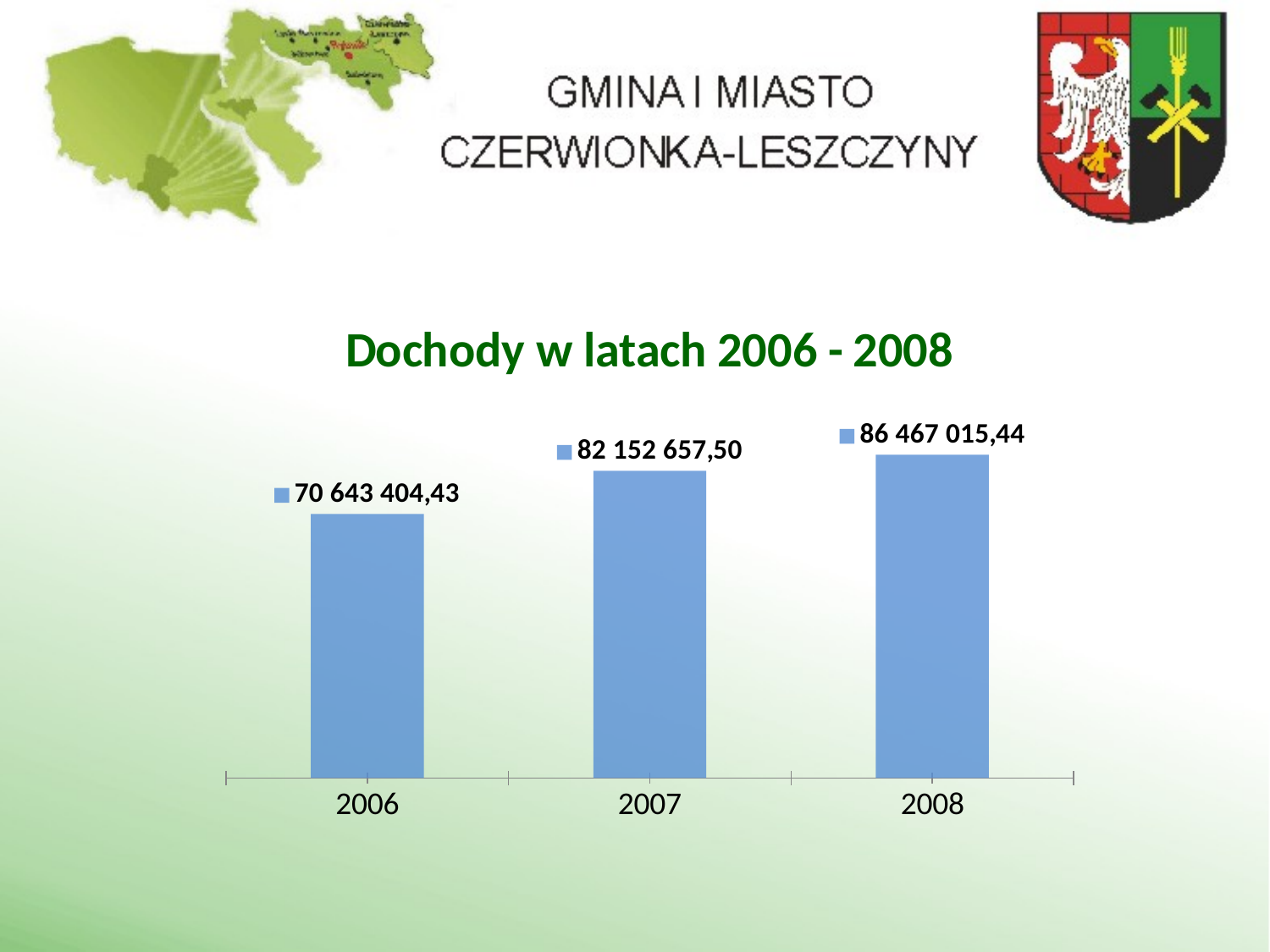

### Chart: Dochody w latach 2006 - 2008

| Category | Dochody w latach 2006 - 2008 |
|---|---|
| 2006 | 70643404.43 |
| 2007 | 82152657.5 |
| 2008 | 86467015.44000003 |